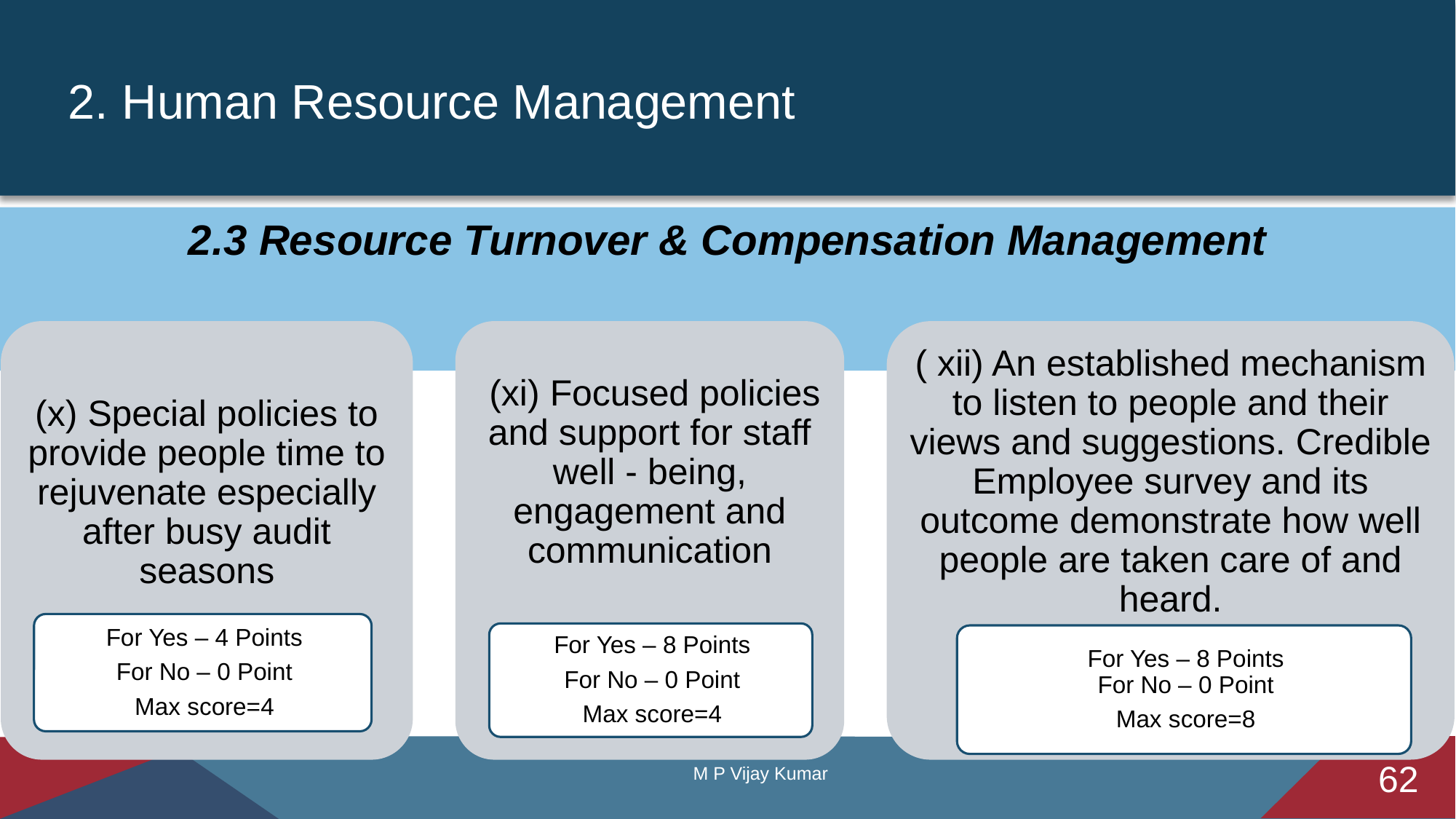

2. Human Resource Management
2.3 Resource Turnover & Compensation Management

(x) Special policies to provide people time to rejuvenate especially after busy audit seasons
For Yes – 4 Points
For No – 0 Point
Max score=4

 (xi) Focused policies and support for staff well - being, engagement and communication
For Yes – 8 Points
For No – 0 Point
Max score=4

( xii) An established mechanism to listen to people and their views and suggestions. Credible Employee survey and its outcome demonstrate how well people are taken care of and heard.
For Yes – 8 Points
For No – 0 Point
Max score=8